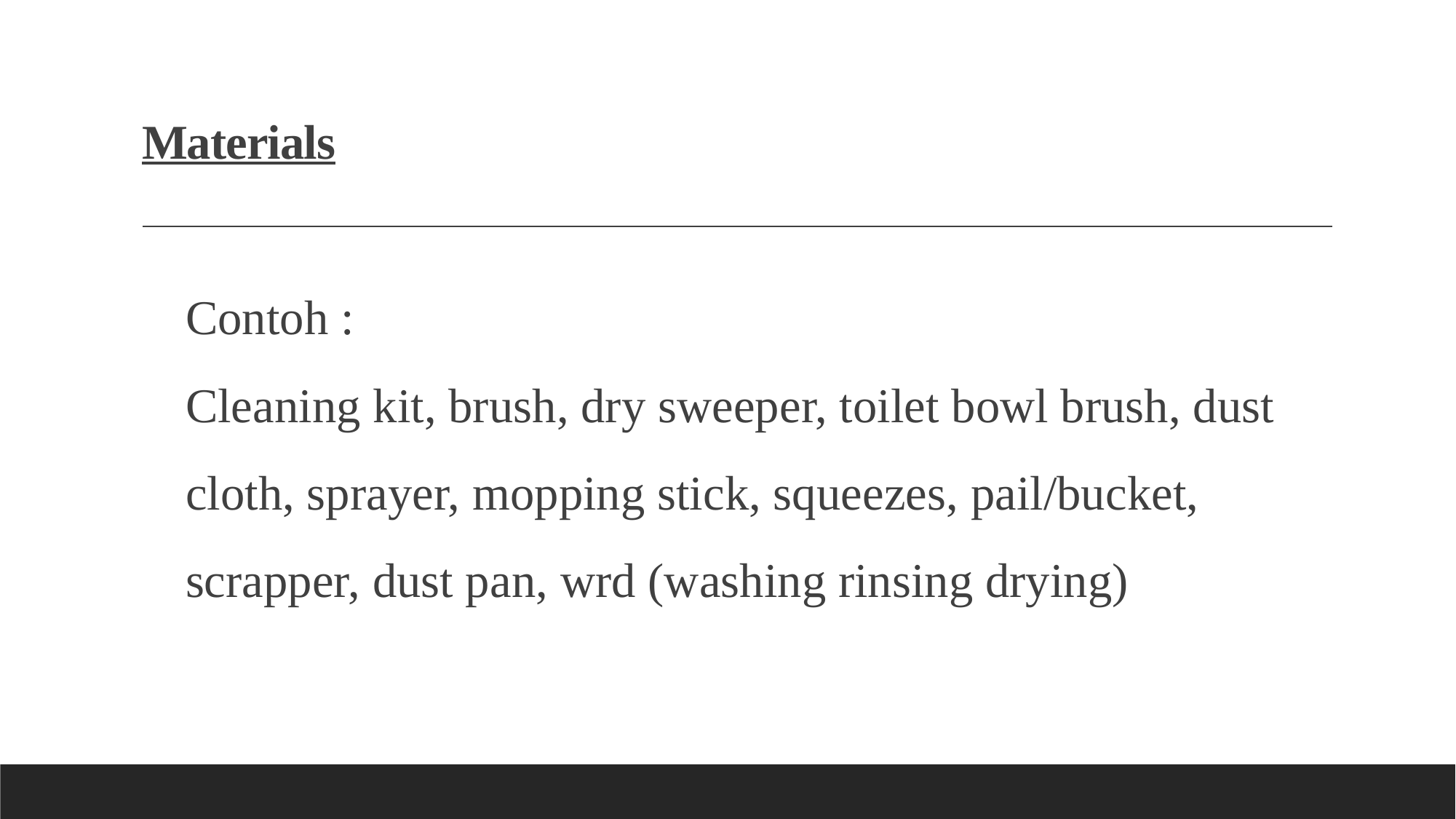

# Materials
Contoh :
Cleaning kit, brush, dry sweeper, toilet bowl brush, dust cloth, sprayer, mopping stick, squeezes, pail/bucket, scrapper, dust pan, wrd (washing rinsing drying)